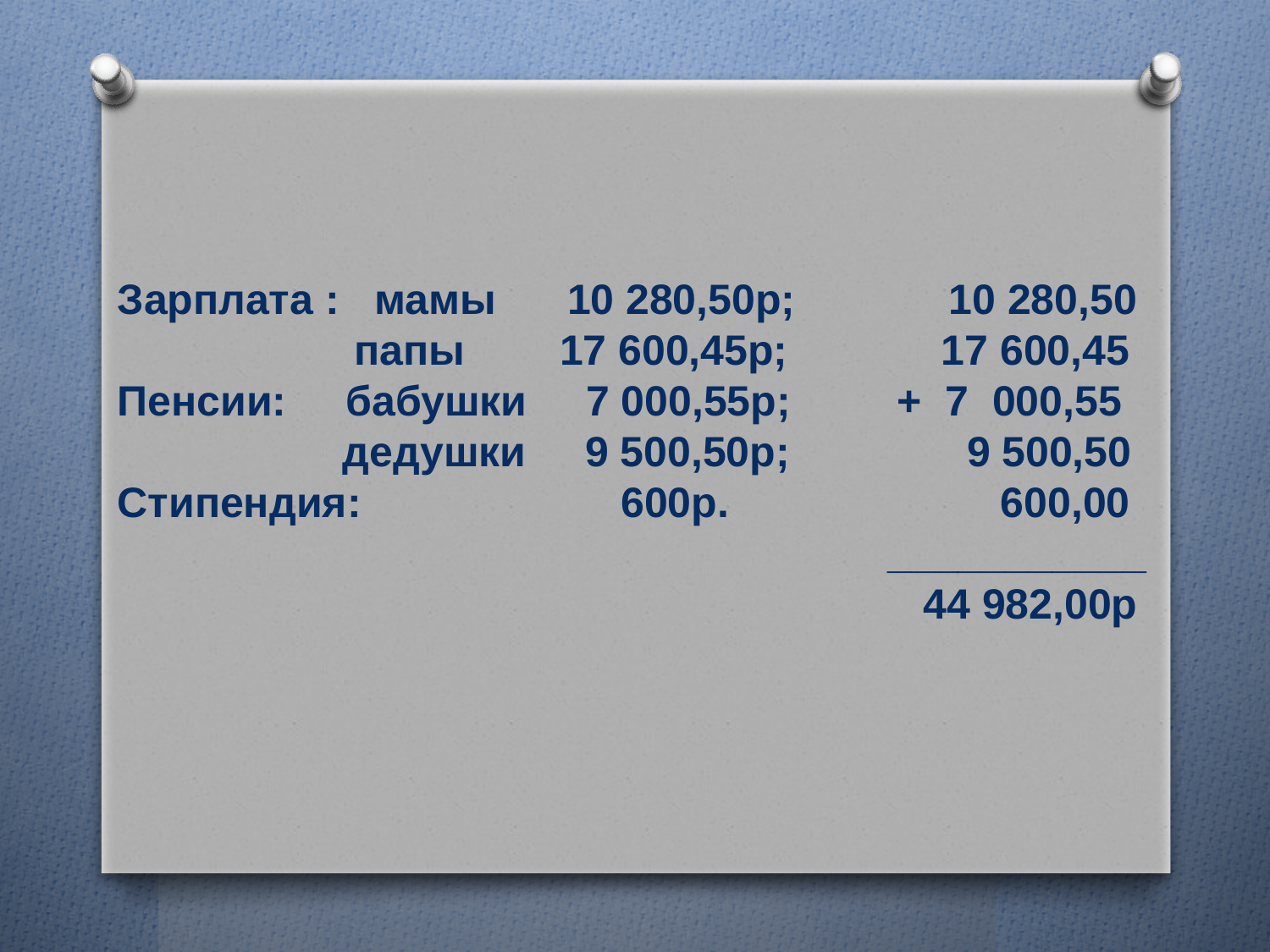

Зарплата :   мамы      10 280,50р;             10 280,50
                    папы        17 600,45р;             17 600,45
Пенсии:     бабушки     7 000,55р;         +  7  000,55
                   дедушки     9 500,50р;               9 500,50
Стипендия:                      600р.                       600,00
                                                                 ___________
                                                                    44 982,00р